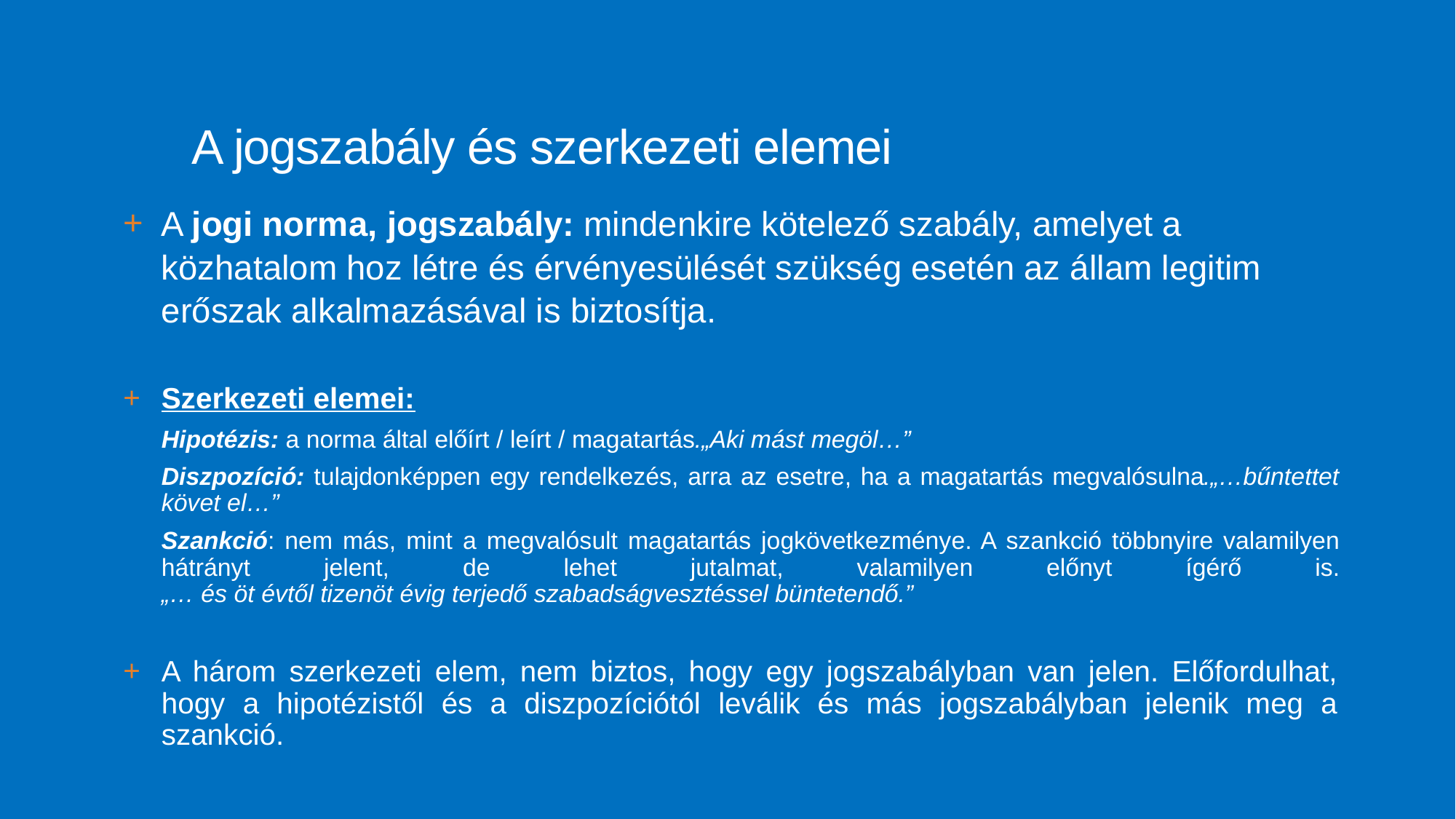

# A jogszabály és szerkezeti elemei
A jogi norma, jogszabály: mindenkire kötelező szabály, amelyet a közhatalom hoz létre és érvényesülését szükség esetén az állam legitim erőszak alkalmazásával is biztosítja.

Szerkezeti elemei:
Hipotézis: a norma által előírt / leírt / magatartás.„Aki mást megöl…”
Diszpozíció: tulajdonképpen egy rendelkezés, arra az esetre, ha a magatartás megvalósulna.„…bűntettet követ el…”
Szankció: nem más, mint a megvalósult magatartás jogkövetkezménye. A szankció többnyire valamilyen hátrányt jelent, de lehet jutalmat, valamilyen előnyt ígérő is.
„… és öt évtől tizenöt évig terjedő szabadságvesztéssel büntetendő.”

A három szerkezeti elem, nem biztos, hogy egy jogszabályban van jelen. Előfordulhat, hogy a hipotézistől és a diszpozíciótól leválik és más jogszabályban jelenik meg a szankció.